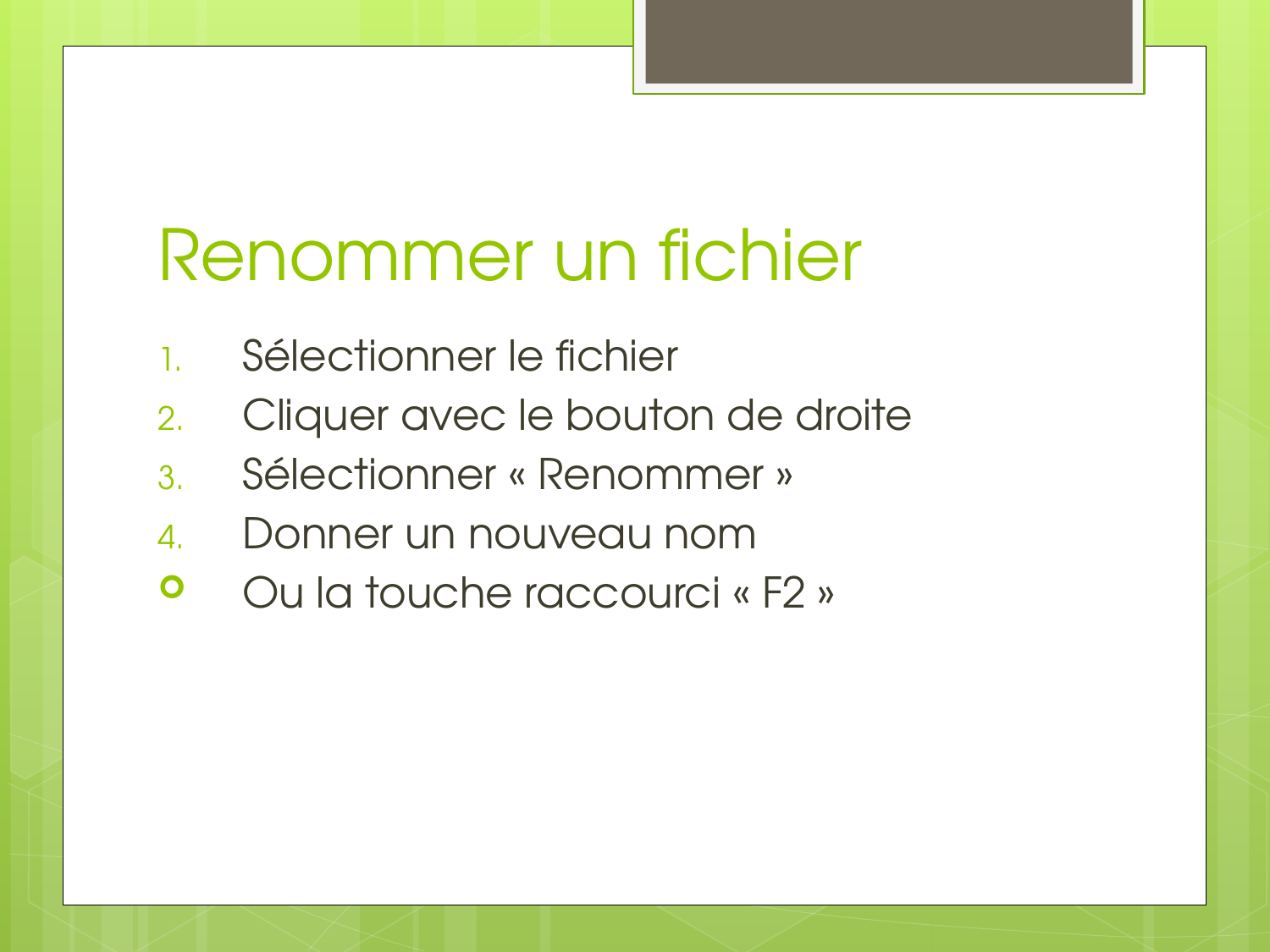

# Renommer un fichier
Sélectionner le fichier
Cliquer avec le bouton de droite
Sélectionner « Renommer »
Donner un nouveau nom
Ou la touche raccourci « F2 »